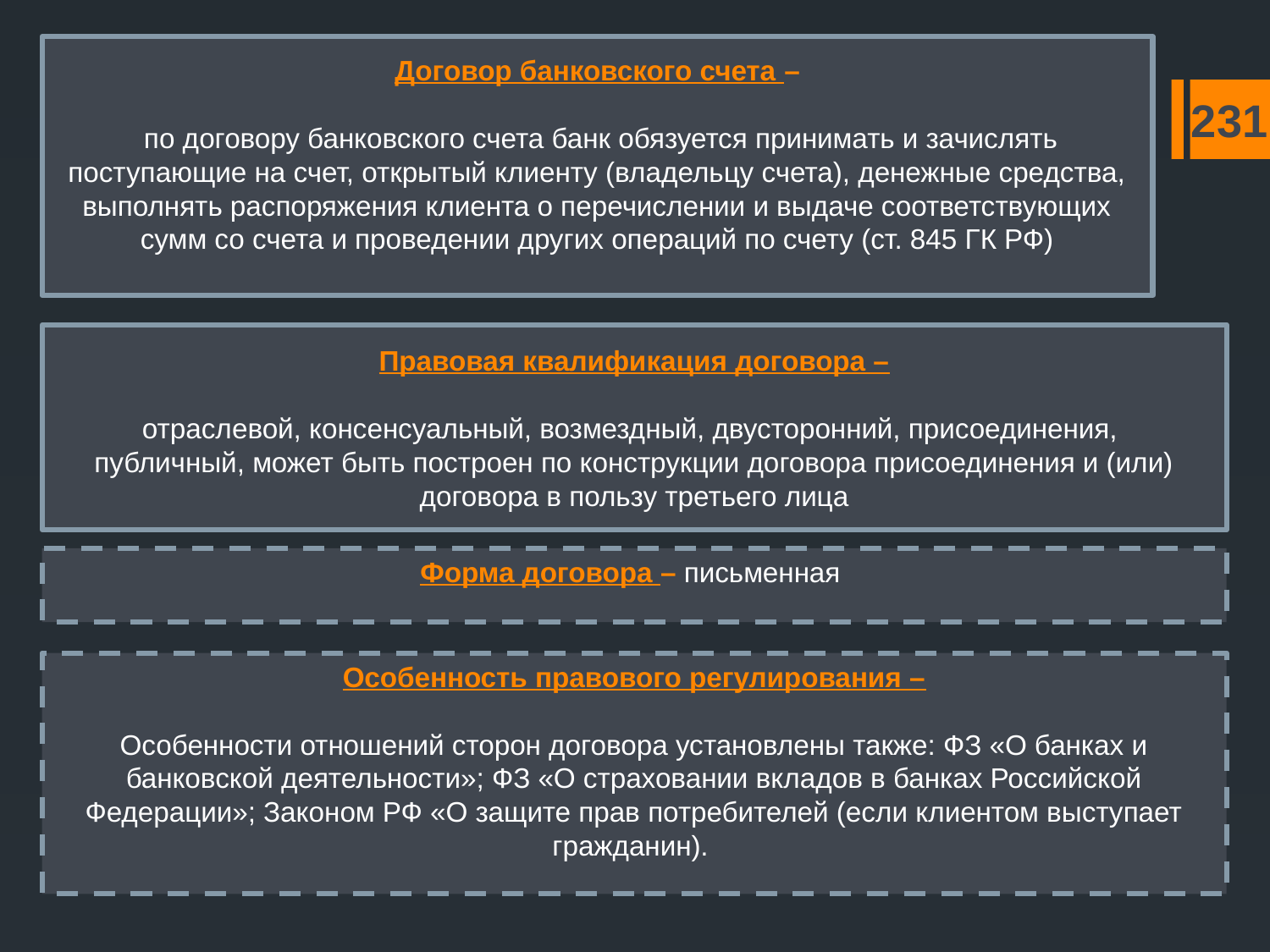

# Договор банковского счета – по договору банковского счета банк обязуется принимать и зачислять поступающие на счет, открытый клиенту (владельцу счета), денежные средства, выполнять распоряжения клиента о перечислении и выдаче соответствующих сумм со счета и проведении других операций по счету (ст. 845 ГК РФ)
231
Правовая квалификация договора –

отраслевой, консенсуальный, возмездный, двусторонний, присоединения,
публичный, может быть построен по конструкции договора присоединения и (или) договора в пользу третьего лица
Форма договора – письменная

Особенность правового регулирования –

Особенности отношений сторон договора установлены также: ФЗ «О банках и банковской деятельности»; ФЗ «О страховании вкладов в банках Российской Федерации»; Законом РФ «О защите прав потребителей (если клиентом выступает гражданин).